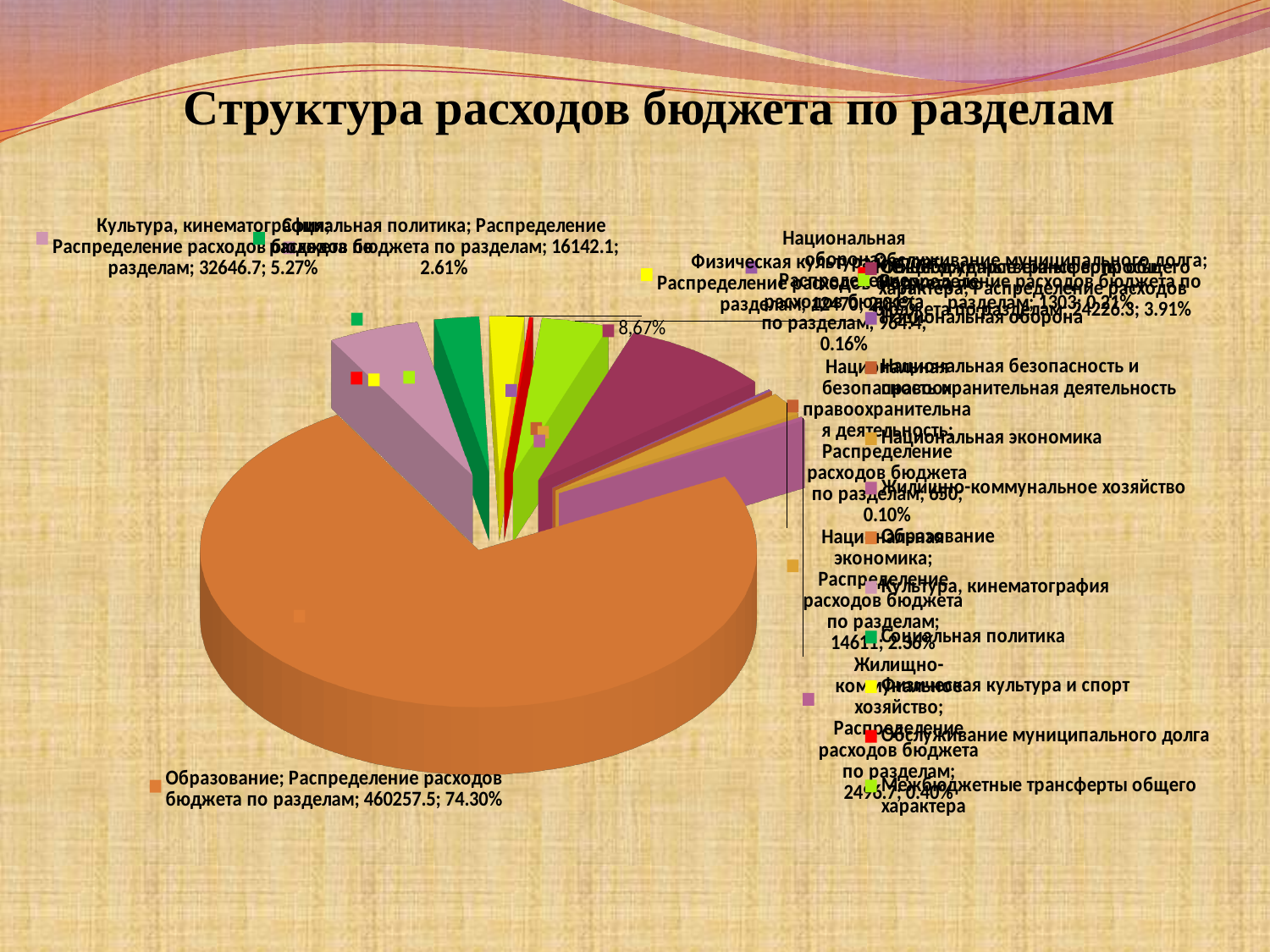

Структура расходов бюджета по разделам

[unsupported chart]